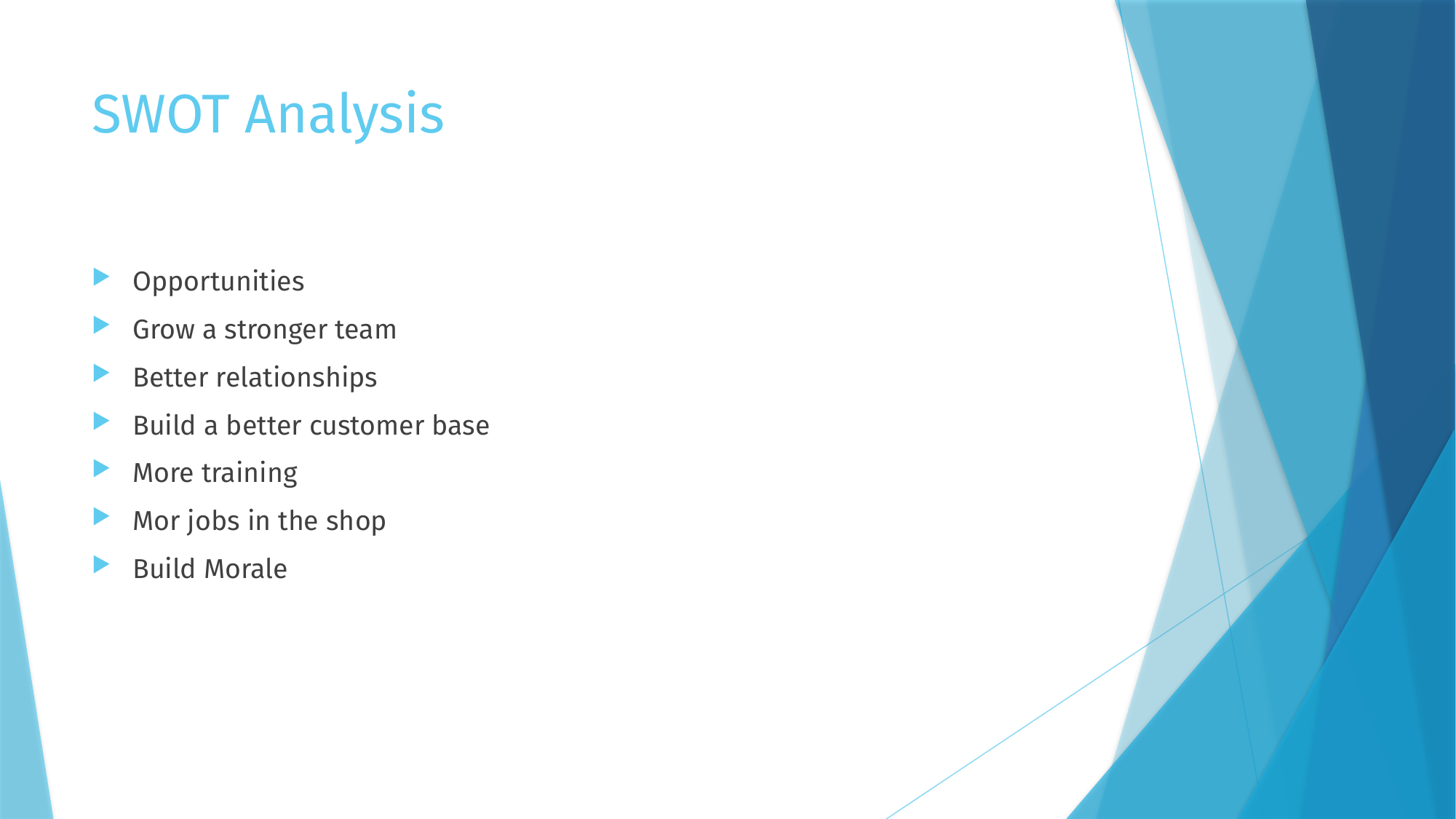

# SWOT Analysis
Opportunities
Grow a stronger team
Better relationships
Build a better customer base
More training
Mor jobs in the shop
Build Morale